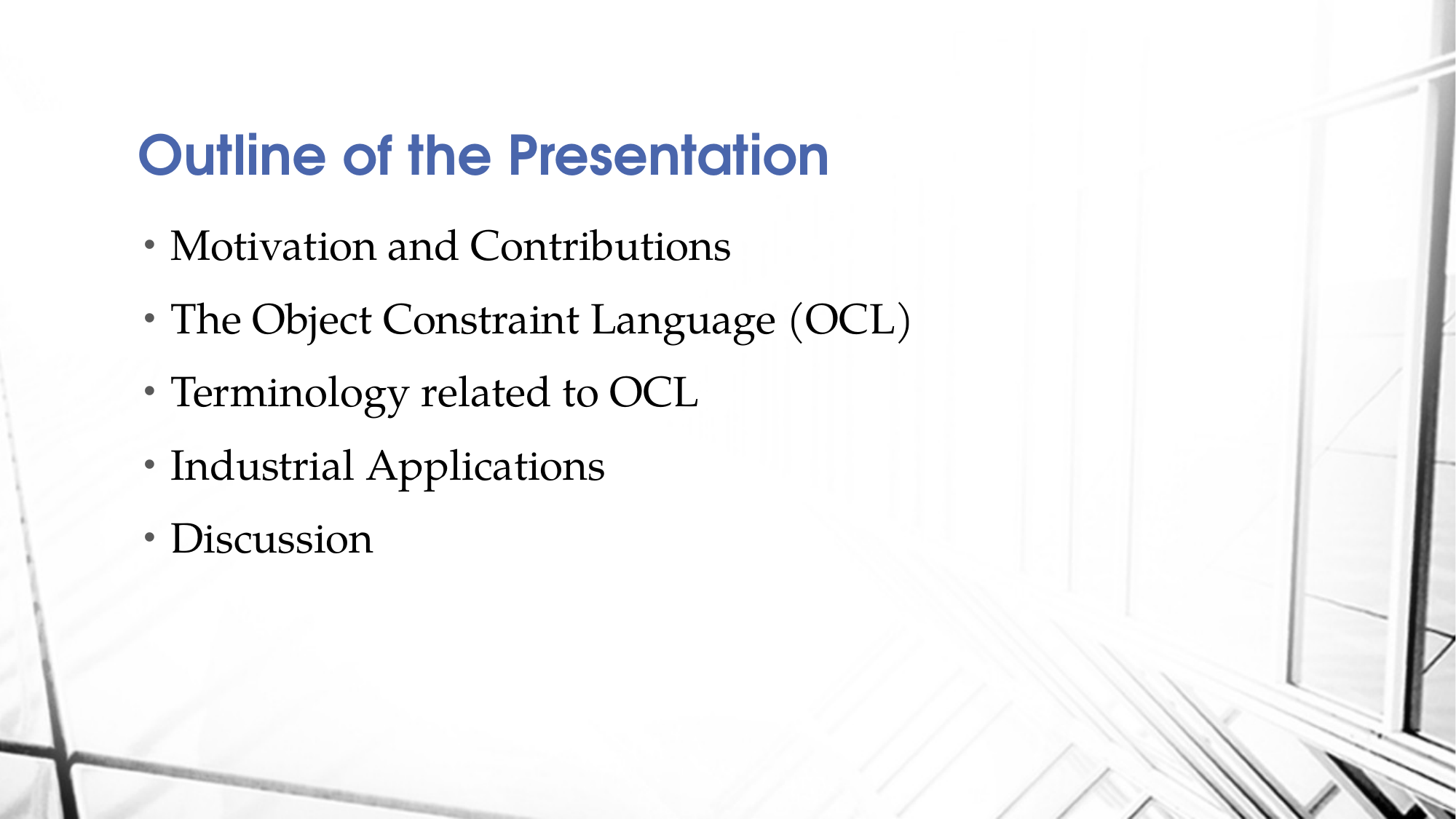

# Outline of the Presentation
Motivation and Contributions
The Object Constraint Language (OCL)
Terminology related to OCL
Industrial Applications
Discussion